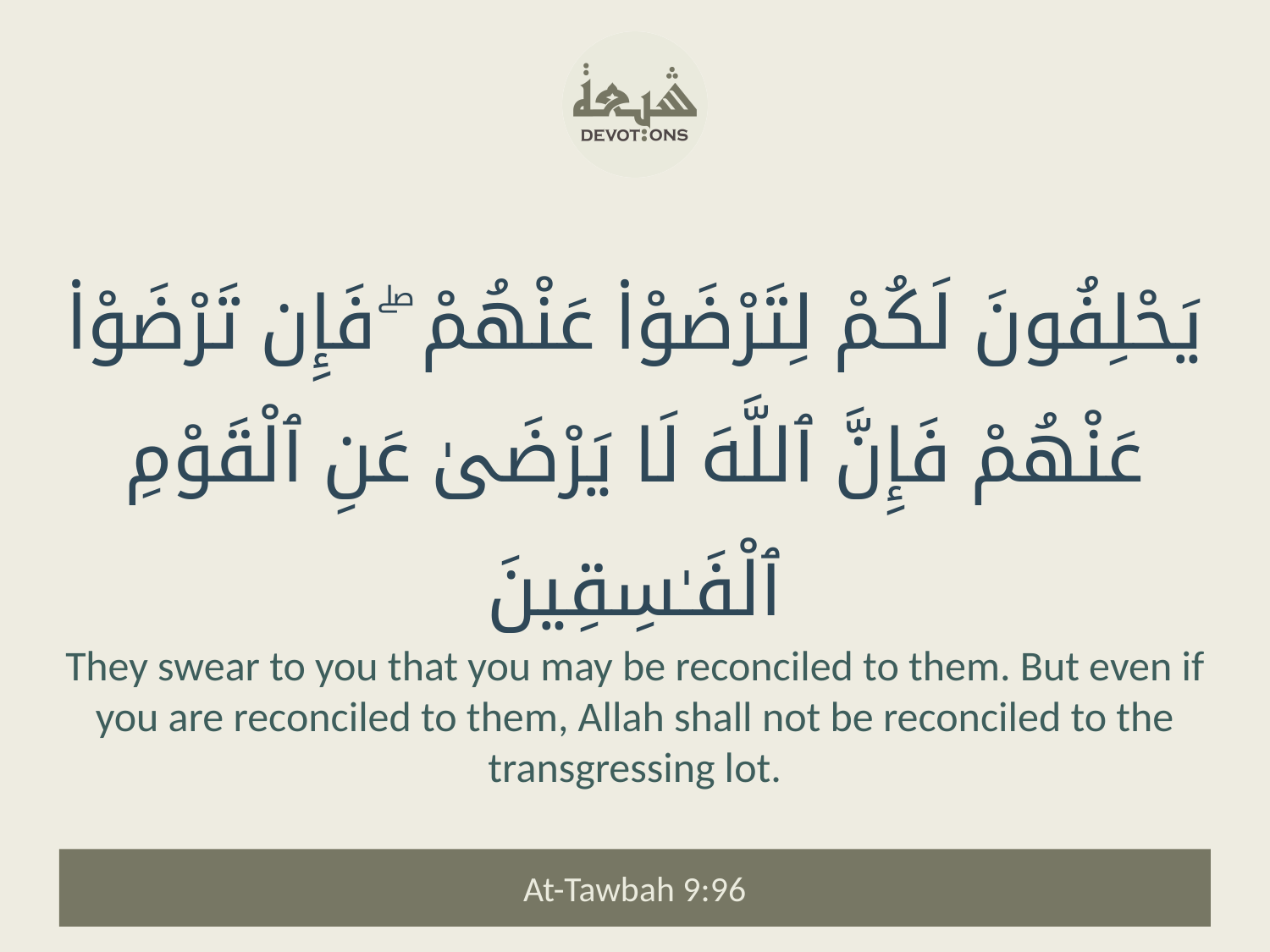

يَحْلِفُونَ لَكُمْ لِتَرْضَوْا۟ عَنْهُمْ ۖ فَإِن تَرْضَوْا۟ عَنْهُمْ فَإِنَّ ٱللَّهَ لَا يَرْضَىٰ عَنِ ٱلْقَوْمِ ٱلْفَـٰسِقِينَ
They swear to you that you may be reconciled to them. But even if you are reconciled to them, Allah shall not be reconciled to the transgressing lot.
At-Tawbah 9:96